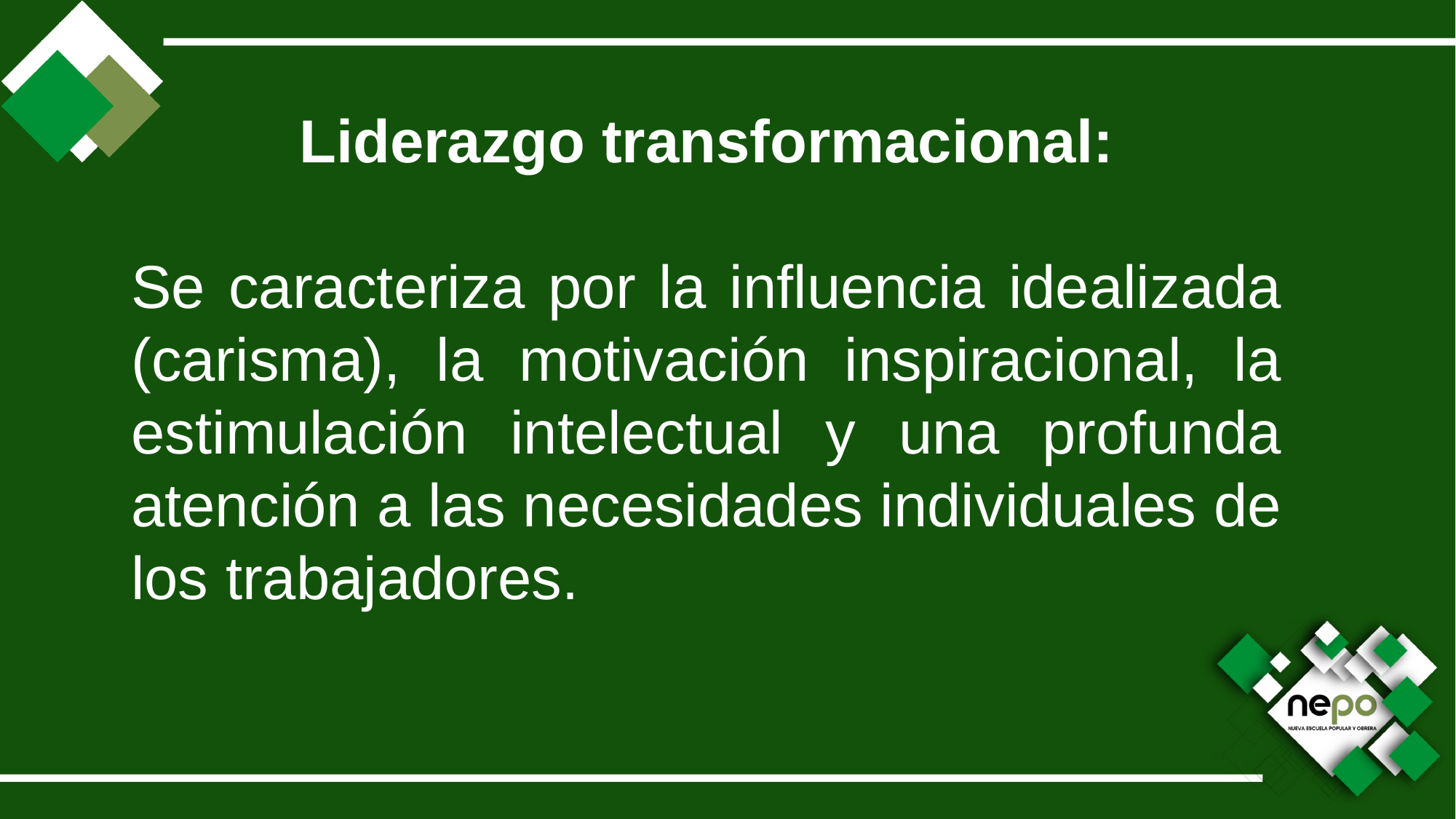

Liderazgo transformacional:

Se caracteriza por la influencia idealizada (carisma), la motivación inspiracional, la estimulación intelectual y una profunda atención a las necesidades individuales de los trabajadores.